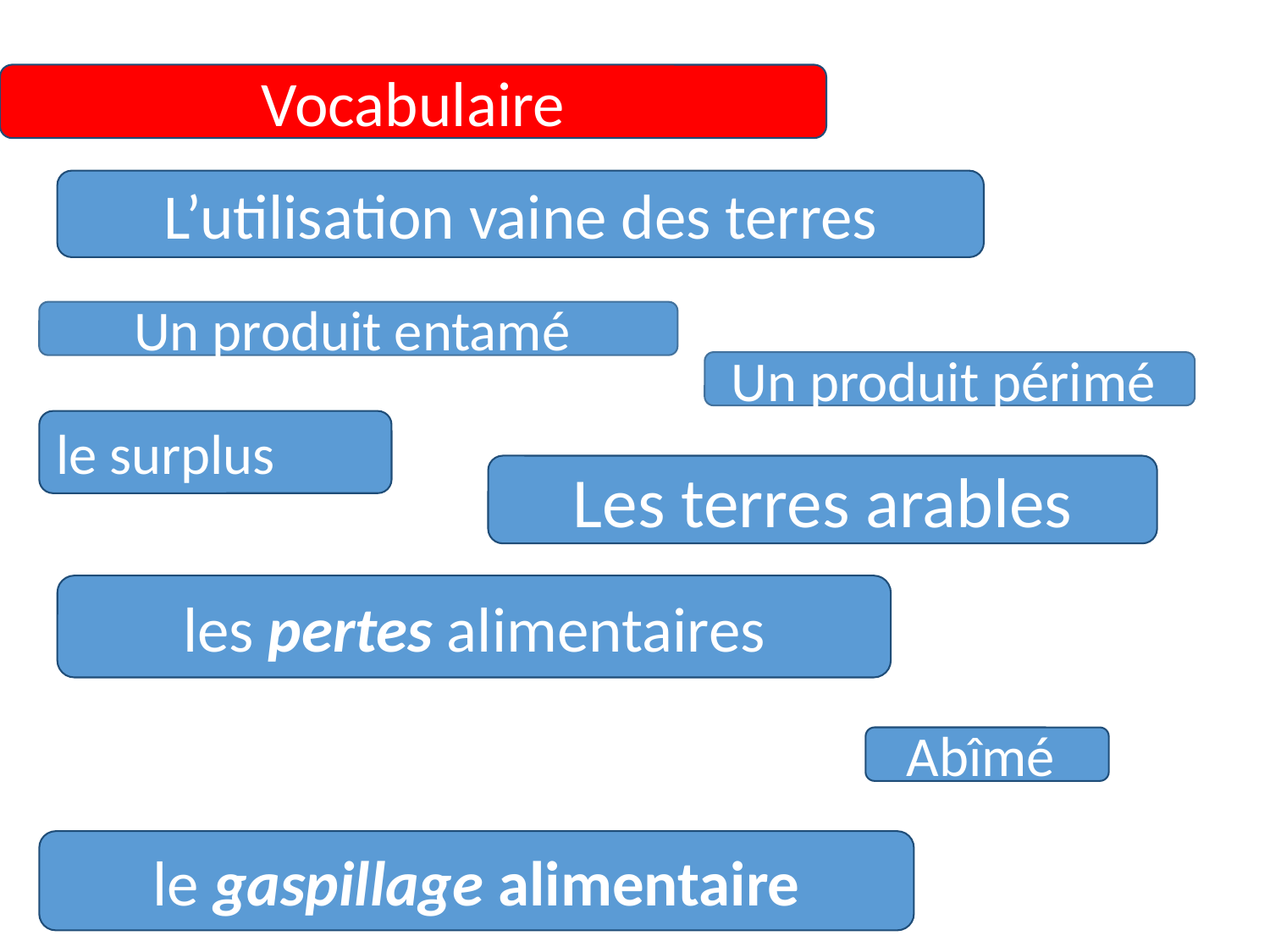

Vocabulaire
L’utilisation vaine des terres
Un produit entamé
Un produit périmé
le surplus
Les terres arables
les pertes alimentaires
Abîmé
le gaspillage alimentaire